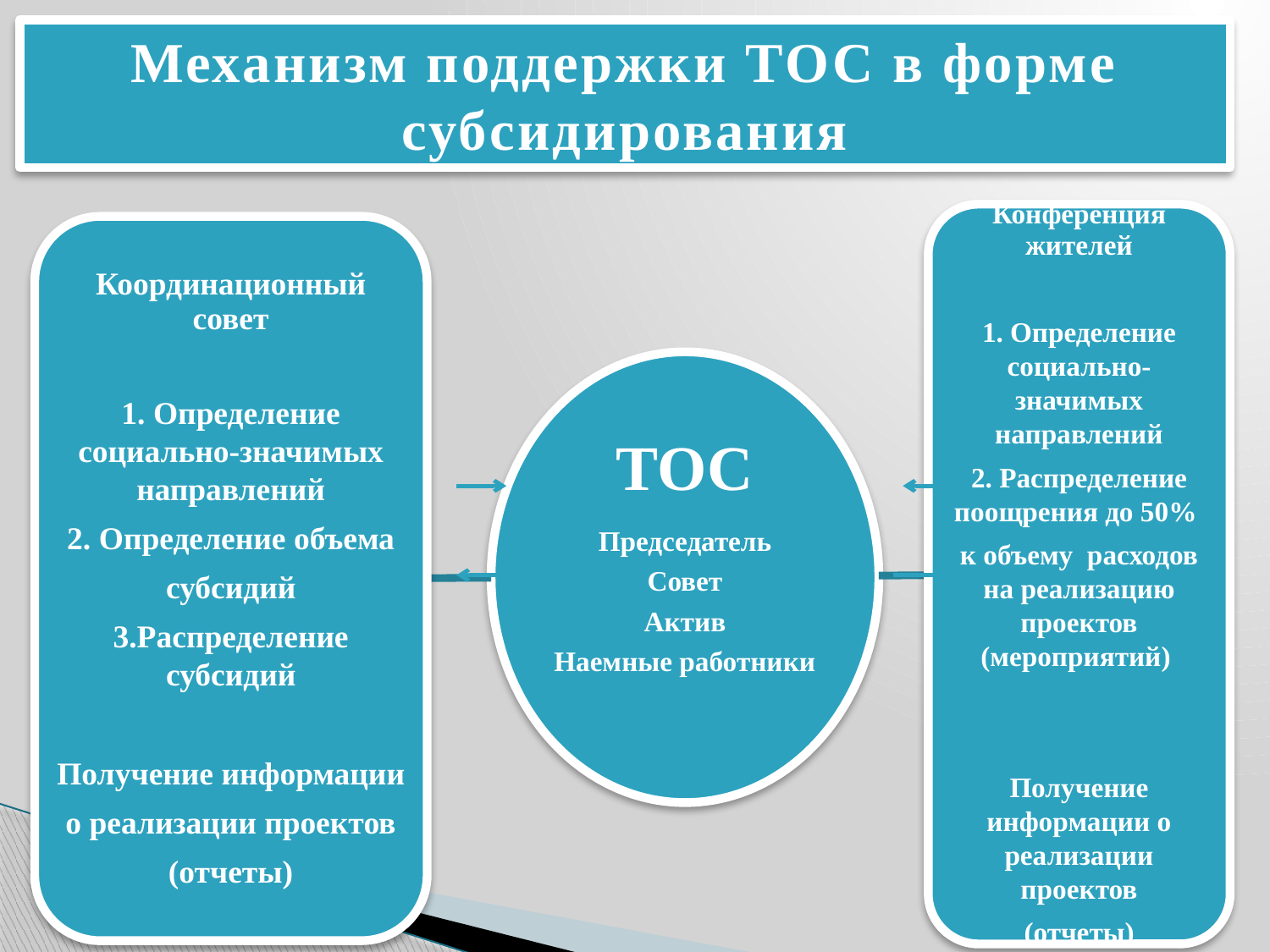

Механизм поддержки ТОС в форме субсидирования
ТОС
Председатель
Совет
Актив
Наемные работники

Конференция жителей

1. Определение социально-значимых направлений
2. Распределение поощрения до 50%
к объему  расходов на реализацию проектов (мероприятий)

Получение информации о реализации проектов
(отчеты)

Координационный совет

1. Определение социально-значимых направлений
2. Определение объема
субсидий
3.Распределение субсидий

Получение информации
о реализации проектов
(отчеты)